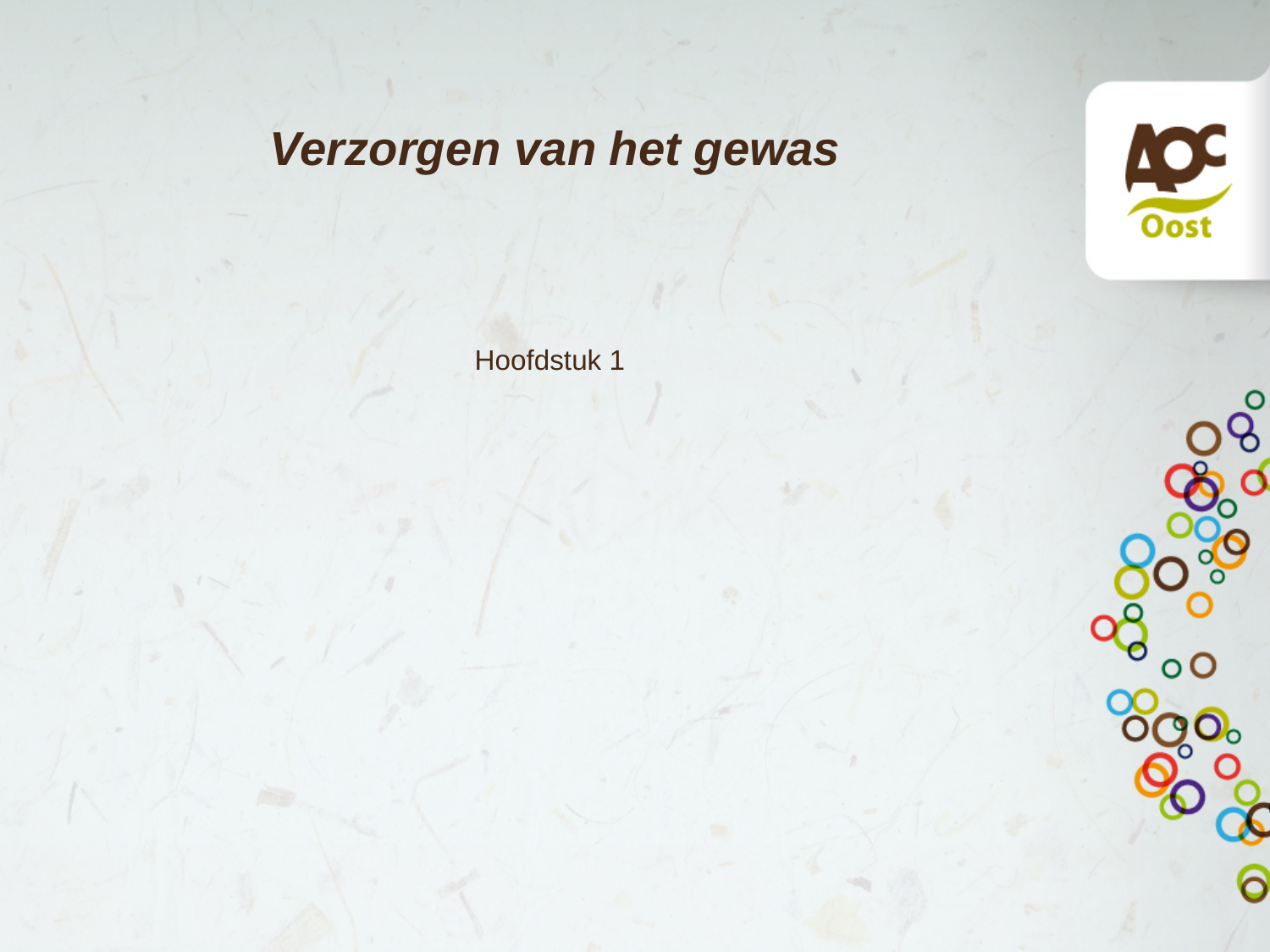

# Verzorgen van het gewas

Hoofdstuk 1